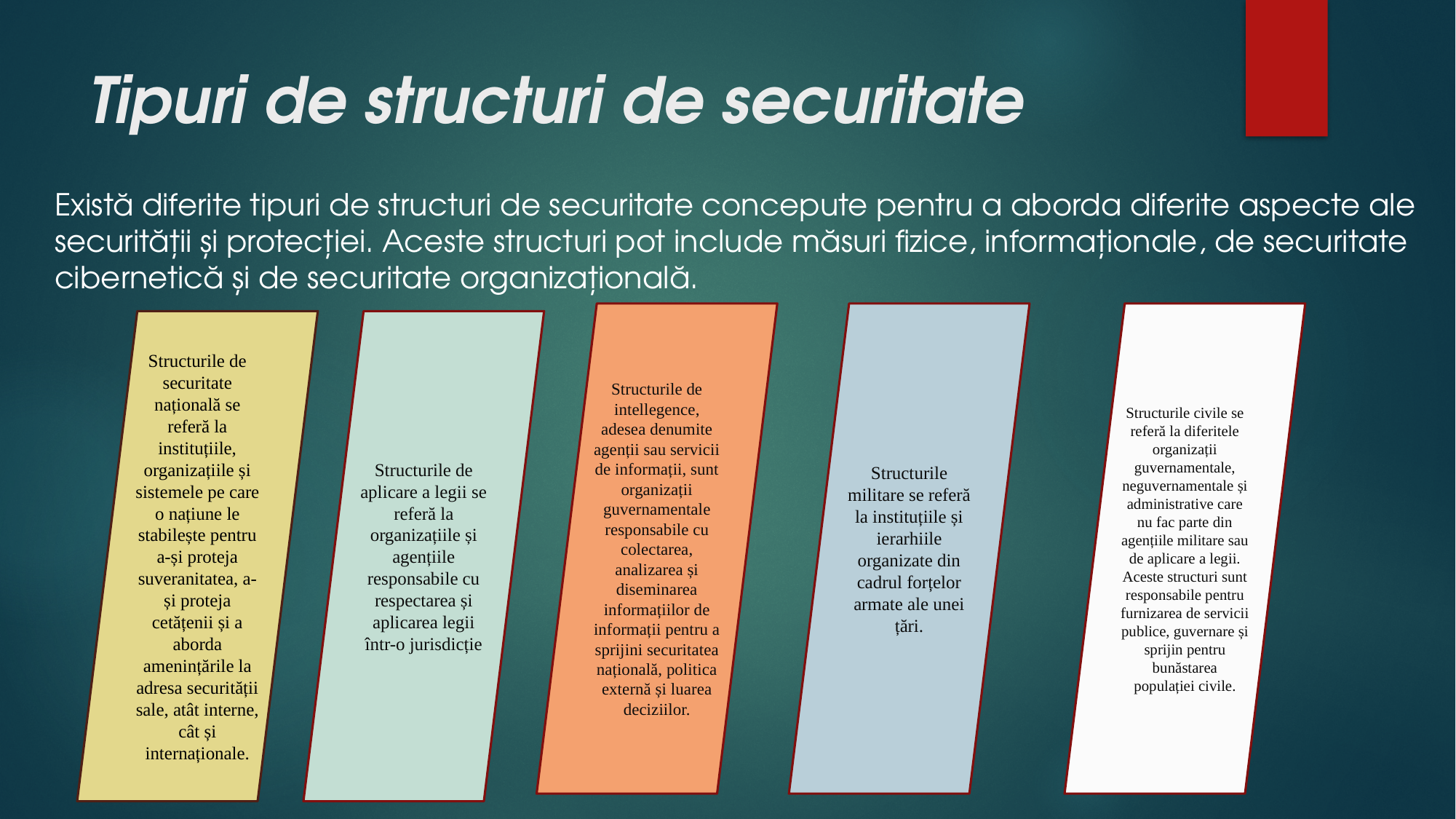

# Tipuri de structuri de securitate
Există diferite tipuri de structuri de securitate concepute pentru a aborda diferite aspecte ale securității și protecției. Aceste structuri pot include măsuri fizice, informaționale, de securitate cibernetică și de securitate organizațională.
Structurile de intellegence, adesea denumite agenții sau servicii de informații, sunt organizații guvernamentale responsabile cu colectarea, analizarea și diseminarea informațiilor de informații pentru a sprijini securitatea națională, politica externă și luarea deciziilor.
Structurile militare se referă la instituțiile și ierarhiile organizate din cadrul forțelor armate ale unei țări.
Structurile civile se referă la diferitele organizații guvernamentale, neguvernamentale și administrative care nu fac parte din agențiile militare sau de aplicare a legii. Aceste structuri sunt responsabile pentru furnizarea de servicii publice, guvernare și sprijin pentru bunăstarea populației civile.
Structurile de securitate națională se referă la instituțiile, organizațiile și sistemele pe care o națiune le stabilește pentru a-și proteja suveranitatea, a-și proteja cetățenii și a aborda amenințările la adresa securității sale, atât interne, cât și internaționale.
Structurile de aplicare a legii se referă la organizațiile și agențiile responsabile cu respectarea și aplicarea legii într-o jurisdicție